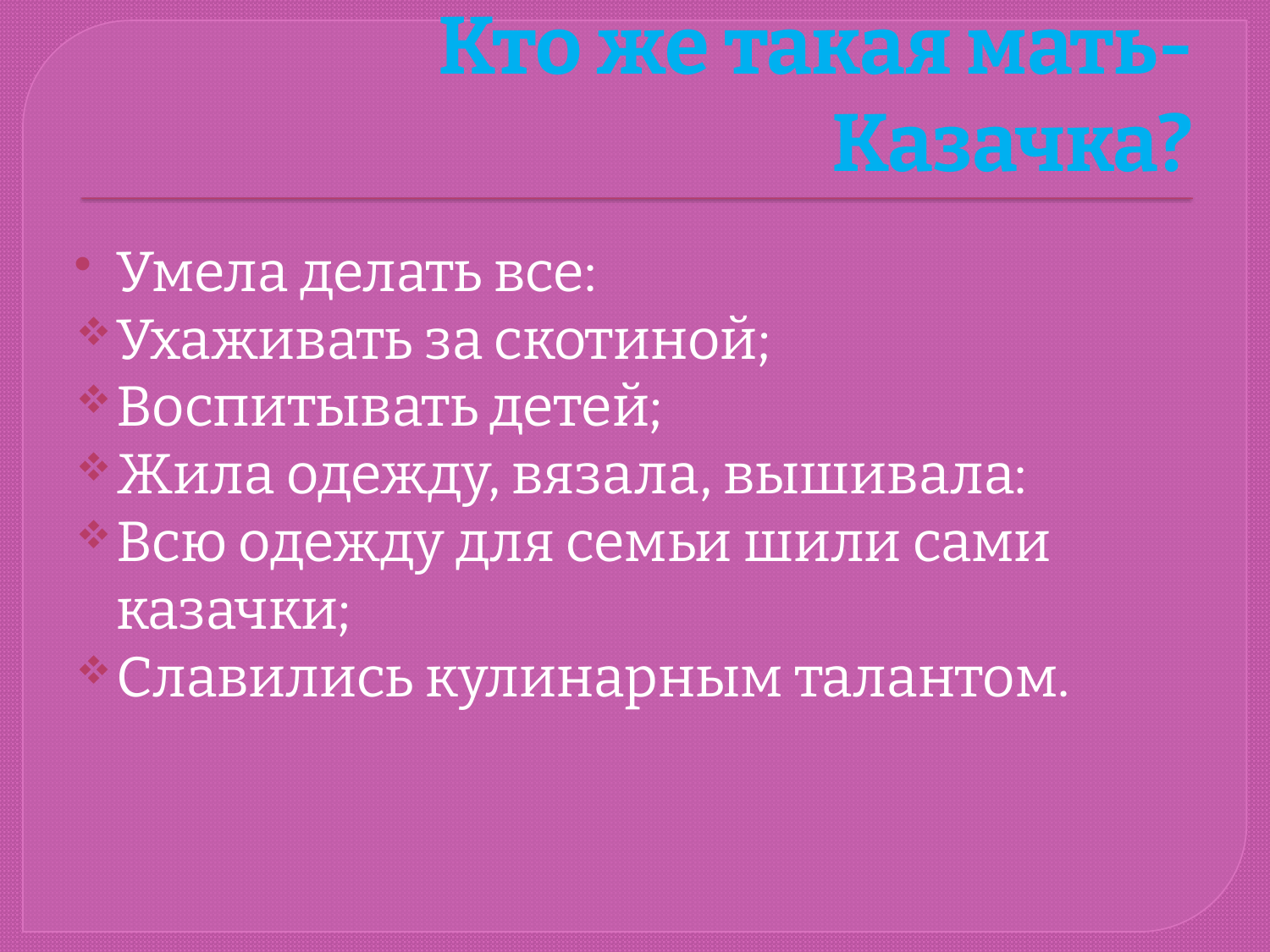

# Кто же такая мать-Казачка?
Умела делать все:
Ухаживать за скотиной;
Воспитывать детей;
Жила одежду, вязала, вышивала:
Всю одежду для семьи шили сами казачки;
Славились кулинарным талантом.